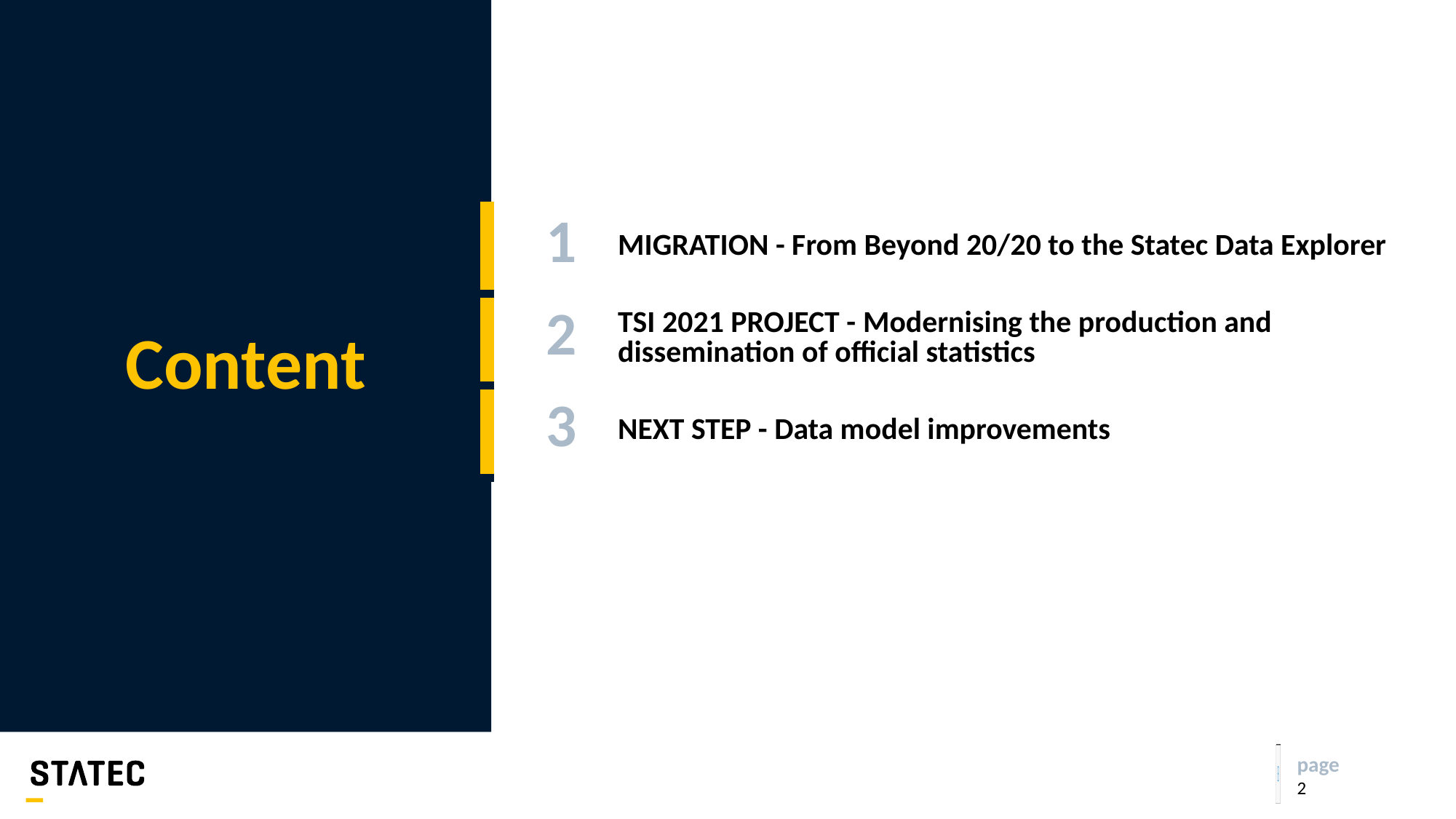

# Content
|  | 1 | MIGRATION - From Beyond 20/20 to the Statec Data Explorer |
| --- | --- | --- |
|  | 2 | TSI 2021 PROJECT - Modernising the production and dissemination of official statistics |
|  | 3 | NEXT STEP - Data model improvements |